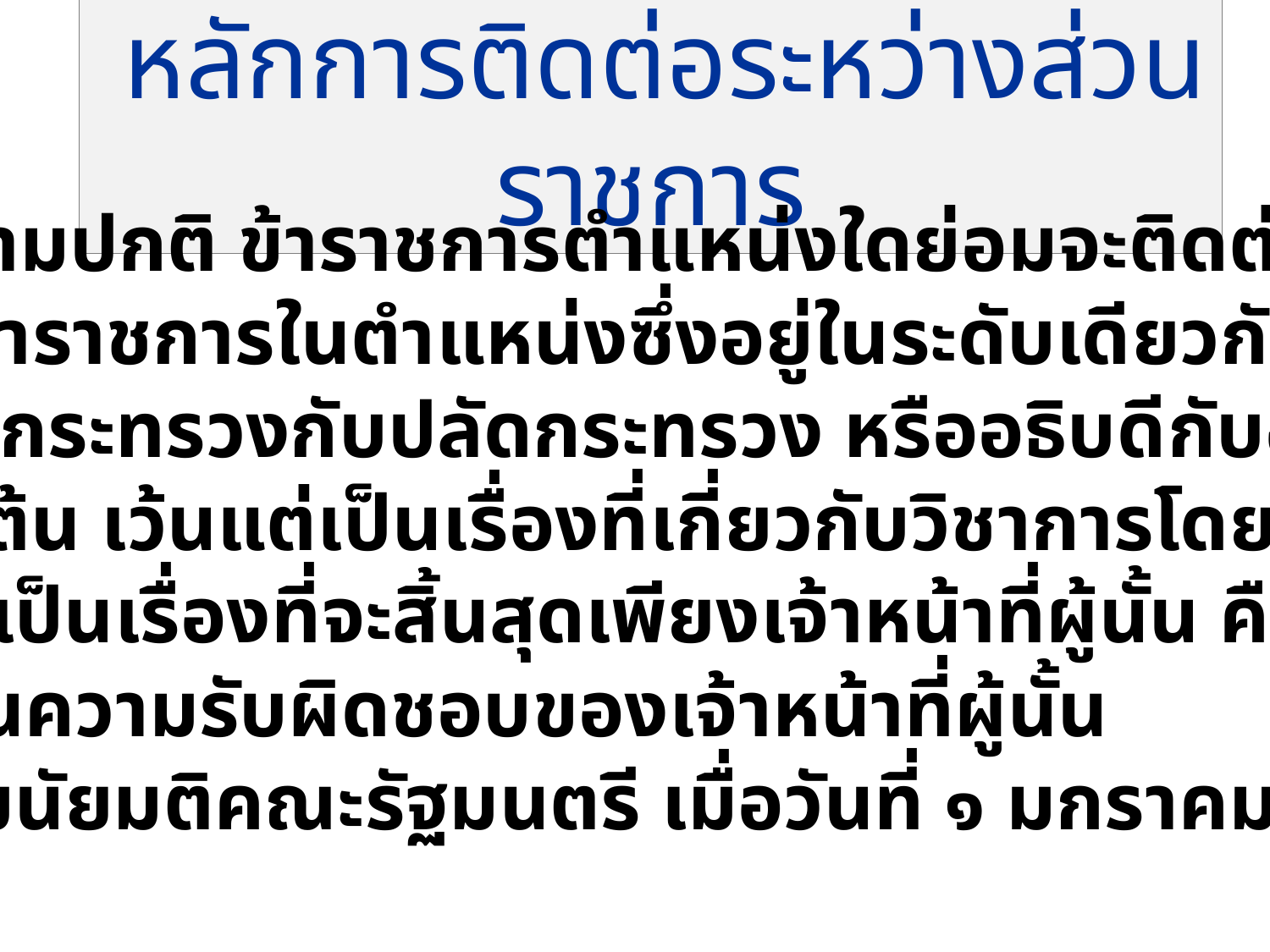

# หลักการติดต่อระหว่างส่วนราชการ
    ตามปกติ ข้าราชการตำแหน่งใดย่อมจะติดต่อโต้ตอบ
กับข้าราชการในตำแหน่งซึ่งอยู่ในระดับเดียวกันได้ เช่น
ปลัดกระทรวงกับปลัดกระทรวง หรืออธิบดีกับอธิบดี
เป็นต้น เว้นแต่เป็นเรื่องที่เกี่ยวกับวิชาการโดยเฉพาะ
หรือเป็นเรื่องที่จะสิ้นสุดเพียงเจ้าหน้าที่ผู้นั้น คือ
อยู่ในความรับผิดชอบของเจ้าหน้าที่ผู้นั้น
(ตามนัยมติคณะรัฐมนตรี เมื่อวันที่ ๑ มกราคม ๒๔๗๘)